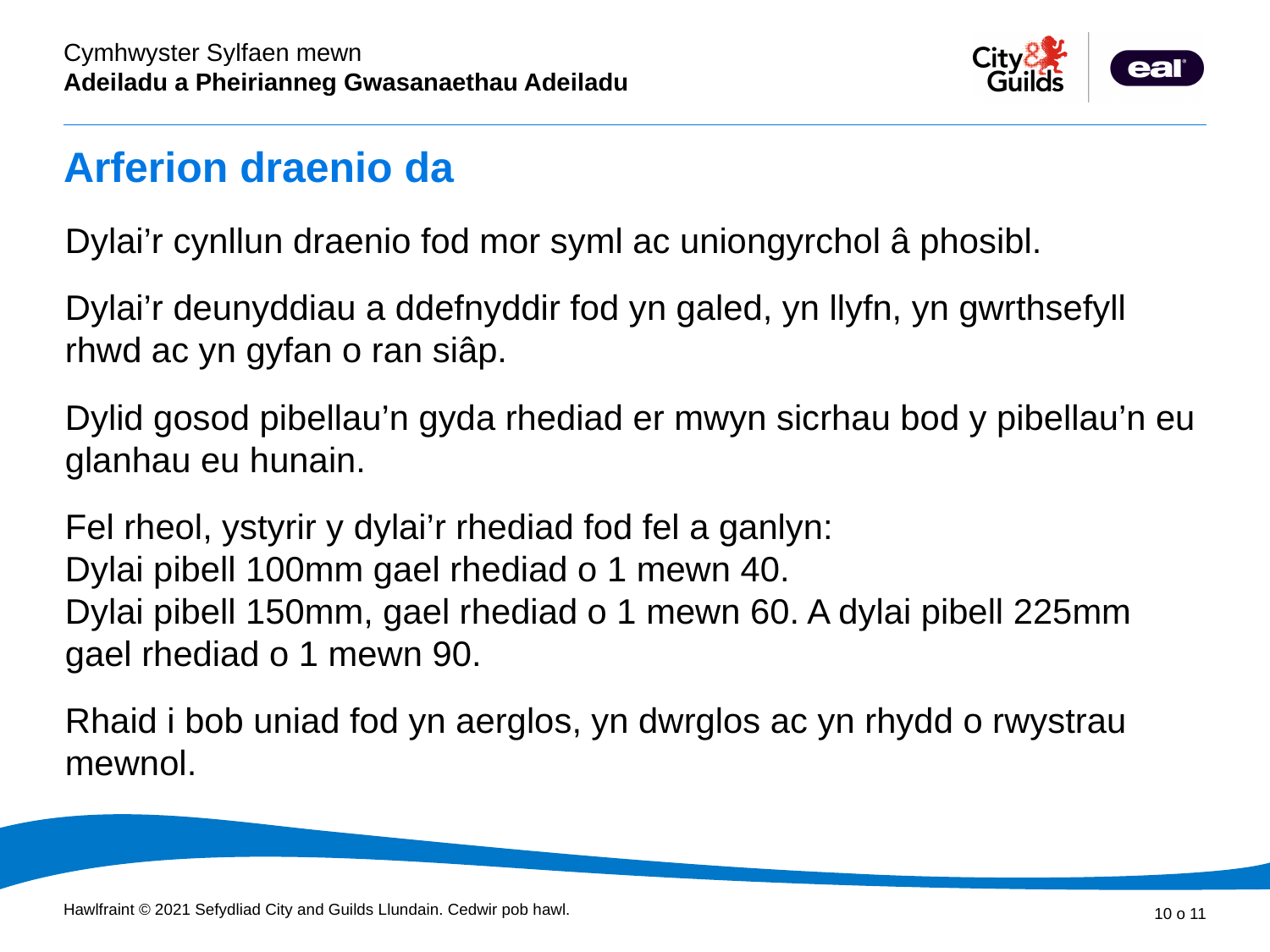

# Arferion draenio da

Dylai’r cynllun draenio fod mor syml ac uniongyrchol â phosibl.
Dylai’r deunyddiau a ddefnyddir fod yn galed, yn llyfn, yn gwrthsefyll rhwd ac yn gyfan o ran siâp.
Dylid gosod pibellau’n gyda rhediad er mwyn sicrhau bod y pibellau’n eu glanhau eu hunain.
Fel rheol, ystyrir y dylai’r rhediad fod fel a ganlyn:
Dylai pibell 100mm gael rhediad o 1 mewn 40.
Dylai pibell 150mm, gael rhediad o 1 mewn 60. A dylai pibell 225mm gael rhediad o 1 mewn 90.
Rhaid i bob uniad fod yn aerglos, yn dwrglos ac yn rhydd o rwystrau mewnol.